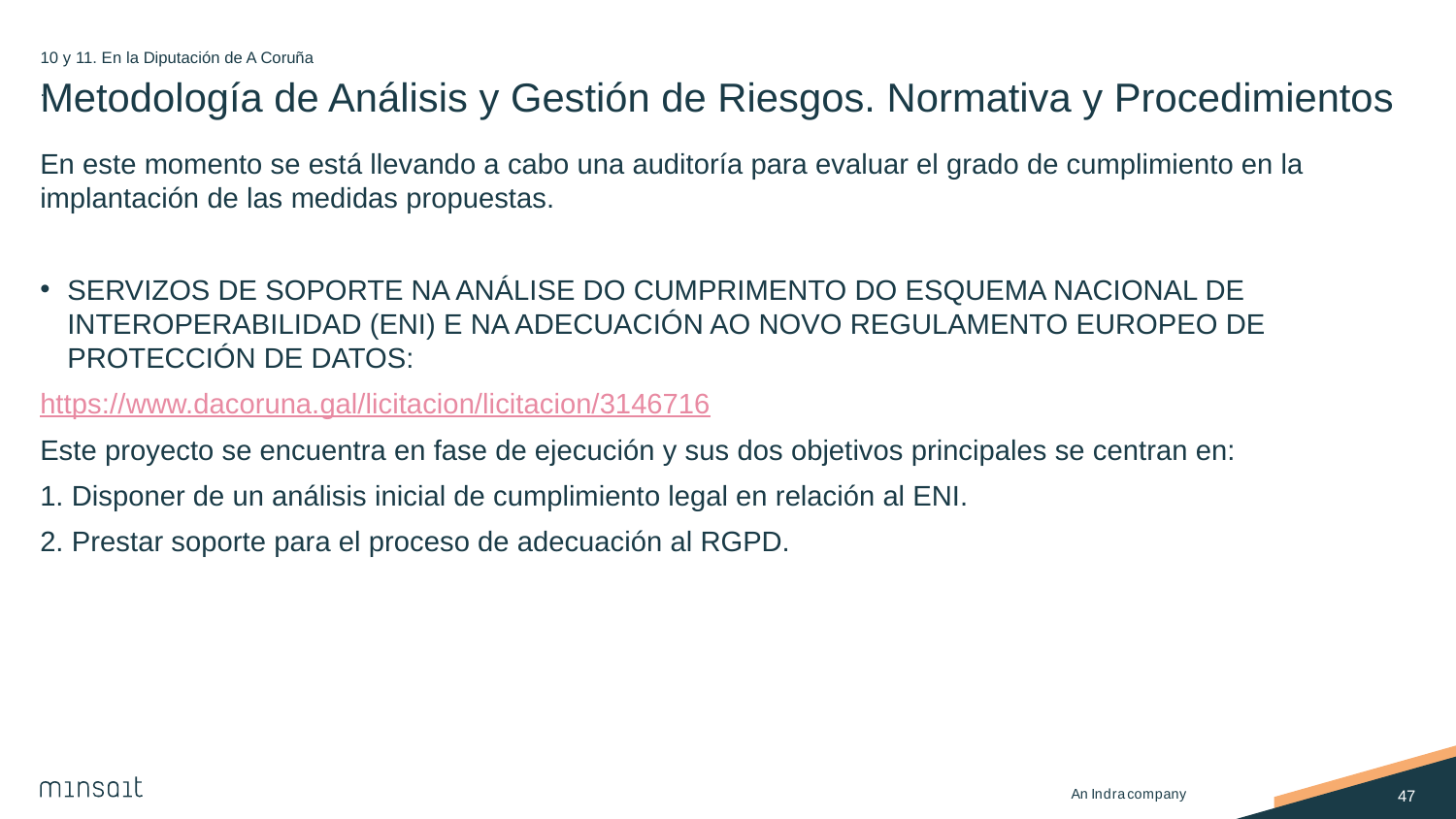

10 y 11. En la Diputación de A Coruña
.
# Metodología de Análisis y Gestión de Riesgos. Normativa y Procedimientos
En este momento se está llevando a cabo una auditoría para evaluar el grado de cumplimiento en la implantación de las medidas propuestas.

SERVIZOS DE SOPORTE NA ANÁLISE DO CUMPRIMENTO DO ESQUEMA NACIONAL DE INTEROPERABILIDAD (ENI) E NA ADECUACIÓN AO NOVO REGULAMENTO EUROPEO DE PROTECCIÓN DE DATOS:
https://www.dacoruna.gal/licitacion/licitacion/3146716
Este proyecto se encuentra en fase de ejecución y sus dos objetivos principales se centran en:
1. Disponer de un análisis inicial de cumplimiento legal en relación al ENI.
2. Prestar soporte para el proceso de adecuación al RGPD.